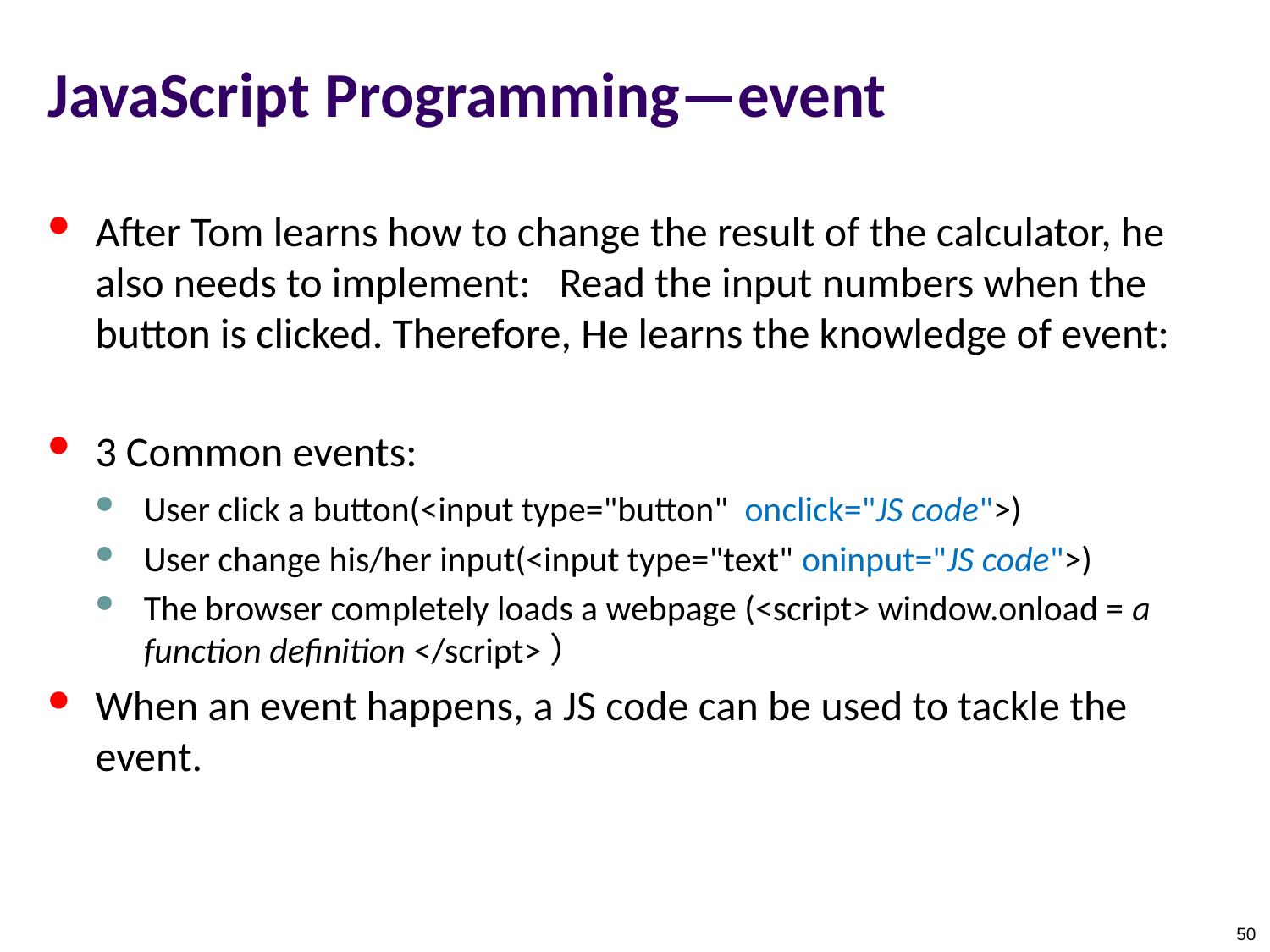

# JavaScript Programming—event
After Tom learns how to change the result of the calculator, he also needs to implement:   Read the input numbers when the button is clicked. Therefore, He learns the knowledge of event:

3 Common events:
User click a button(<input type="button"  onclick="JS code">)
User change his/her input(<input type="text" oninput="JS code">)
The browser completely loads a webpage (<script> window.onload = a function definition </script>）
When an event happens, a JS code can be used to tackle the event.

50